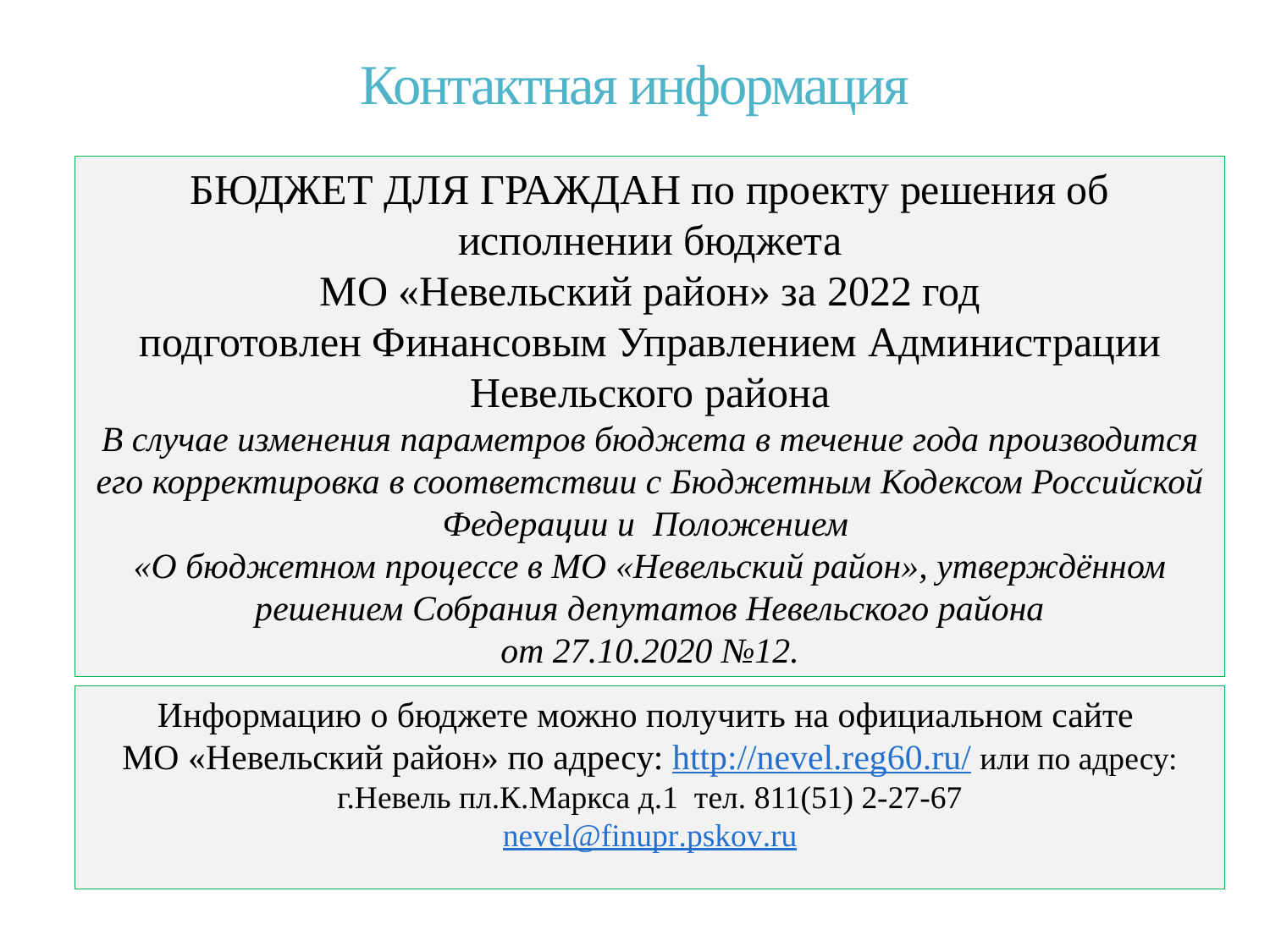

# Контактная информация
БЮДЖЕТ ДЛЯ ГРАЖДАН по проекту решения об исполнении бюджета
МО «Невельский район» за 2022 год
подготовлен Финансовым Управлением Администрации Невельского района
В случае изменения параметров бюджета в течение года производится его корректировка в соответствии с Бюджетным Кодексом Российской Федерации и  Положением
«О бюджетном процессе в МО «Невельский район», утверждённом решением Собрания депутатов Невельского района
от 27.10.2020 №12.
Информацию о бюджете можно получить на официальном сайте
МО «Невельский район» по адресу: http://nevel.reg60.ru/ или по адресу:
 г.Невель пл.К.Маркса д.1  тел. 811(51) 2-27-67
nevel@finupr.pskov.ru